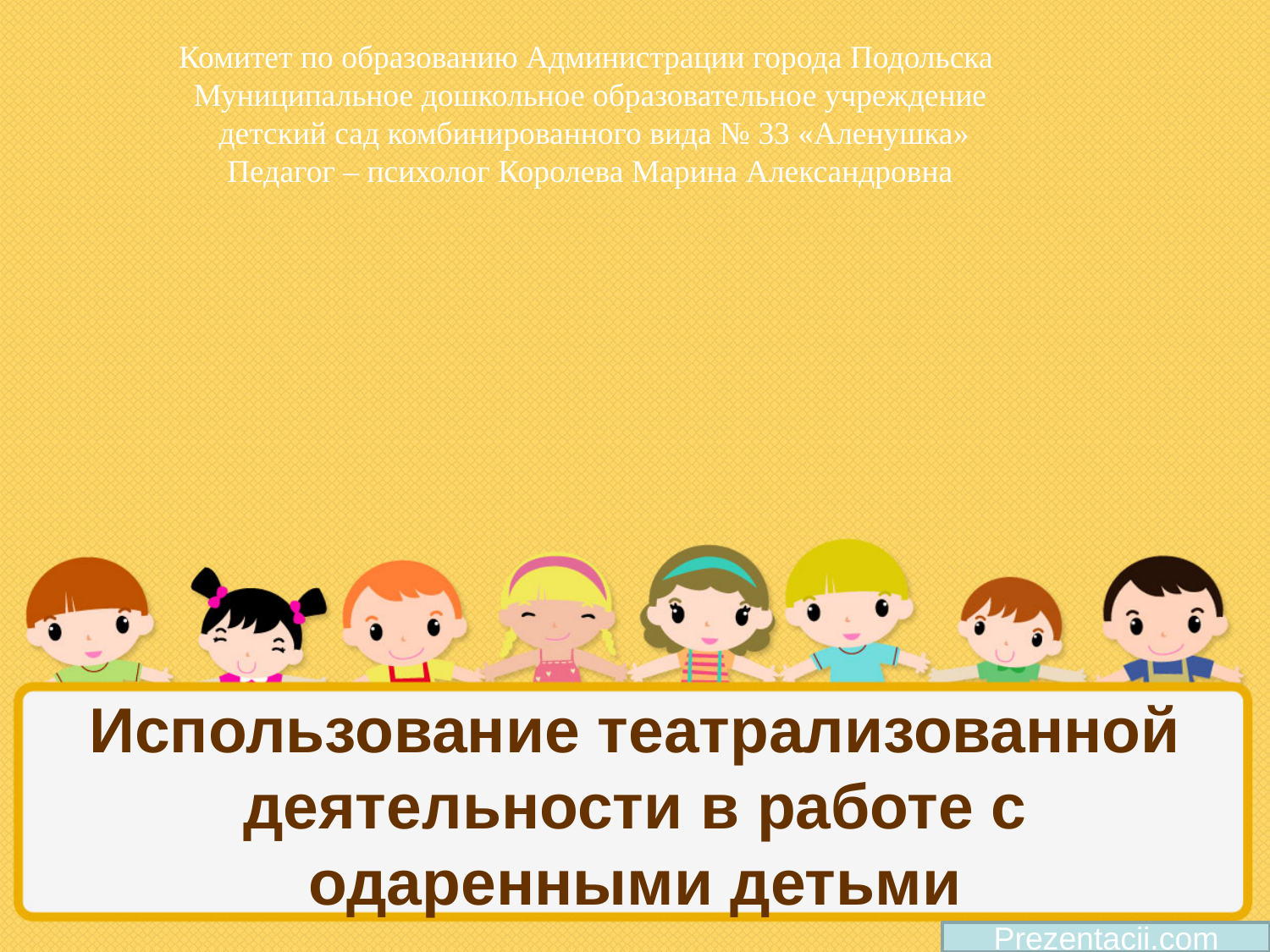

Комитет по образованию Администрации города Подольска
Муниципальное дошкольное образовательное учреждение
 детский сад комбинированного вида № 33 «Аленушка»
Педагог – психолог Королева Марина Александровна
# Использование театрализованной деятельности в работе с одаренными детьми
Prezentacii.com